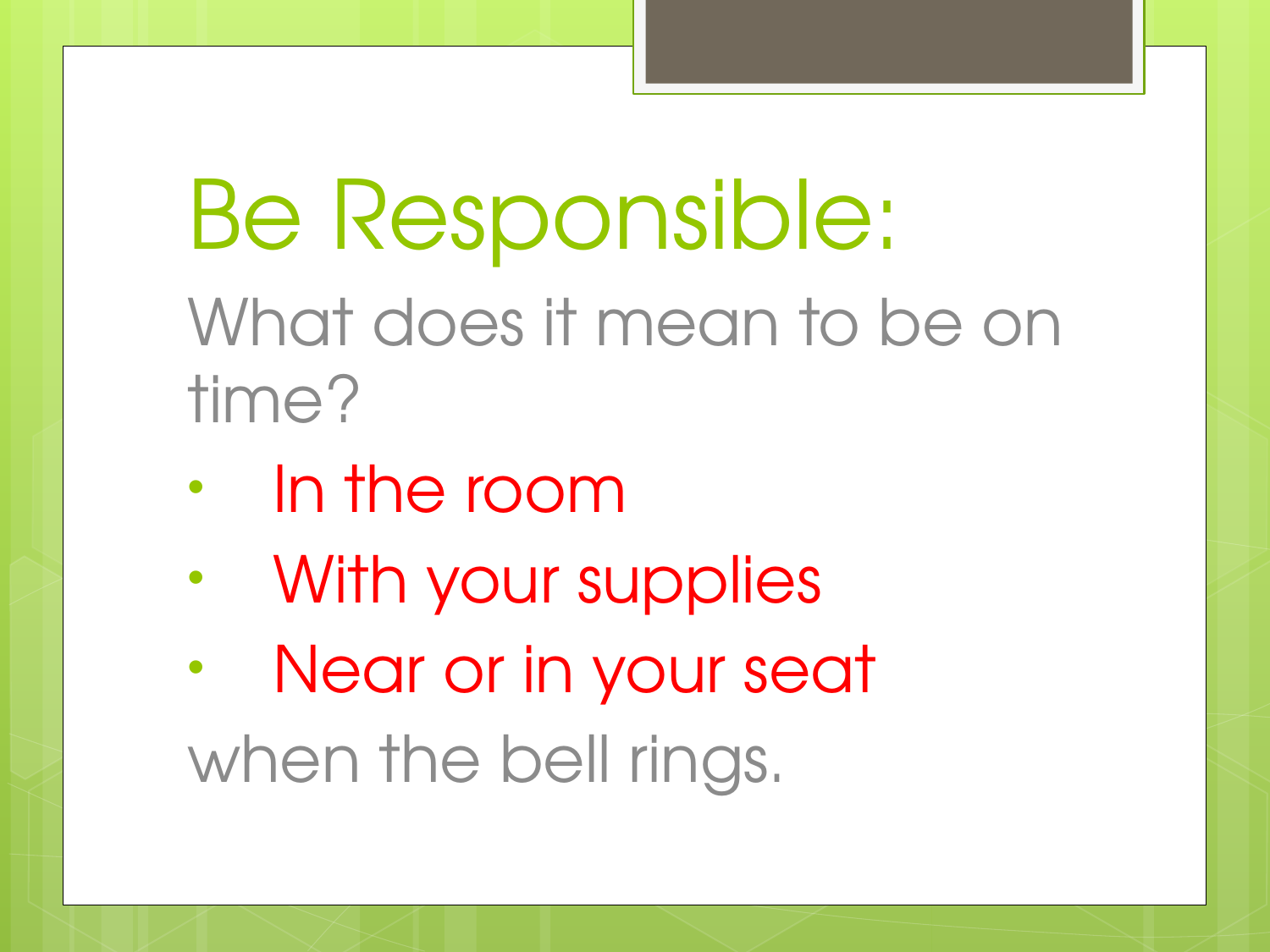

# Be Responsible:
What does it mean to be on time?
In the room
With your supplies
Near or in your seat
when the bell rings.